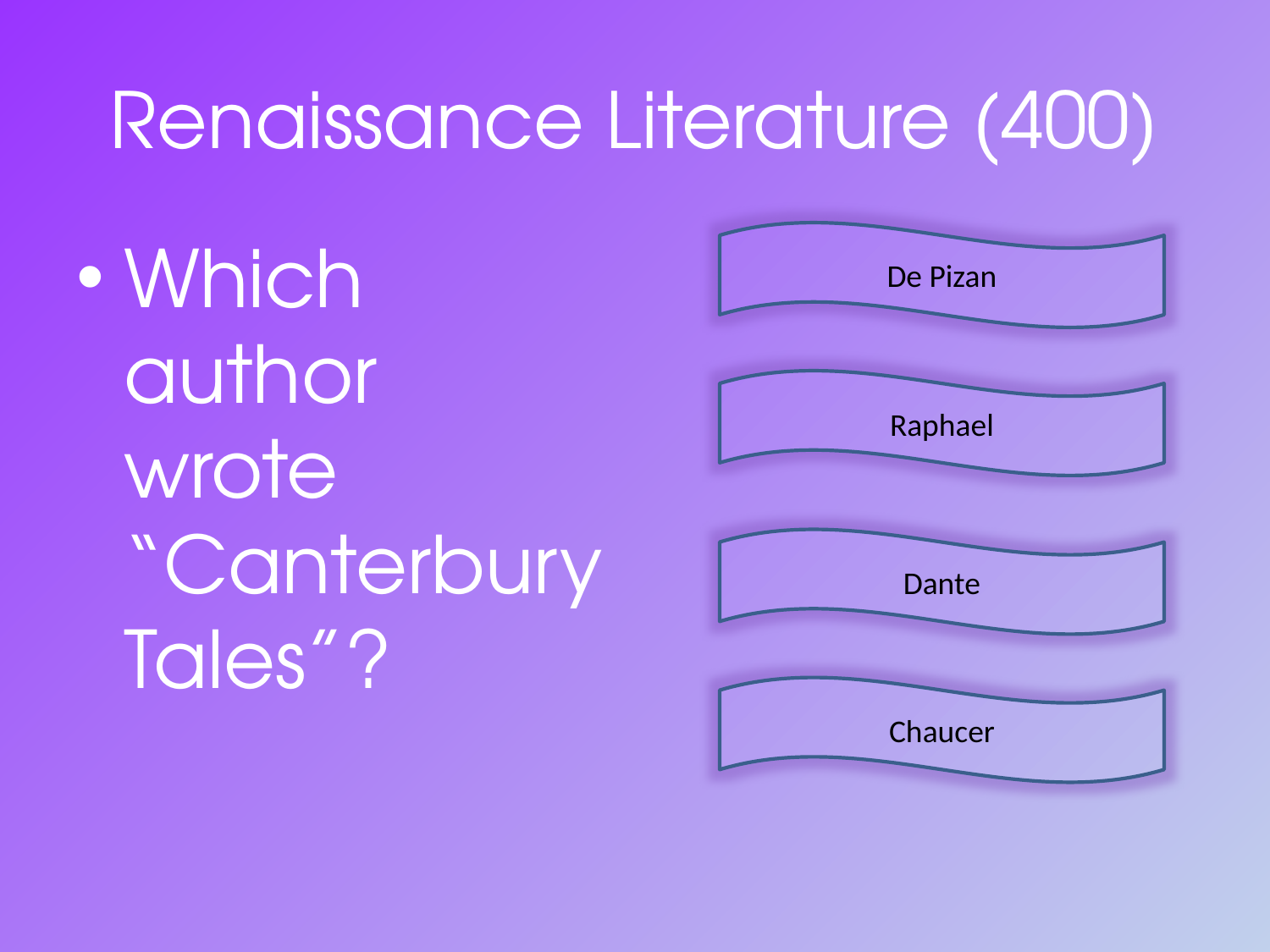

# Renaissance Literature (400)
Which author wrote “Canterbury Tales”?
De Pizan
Raphael
Dante
Chaucer